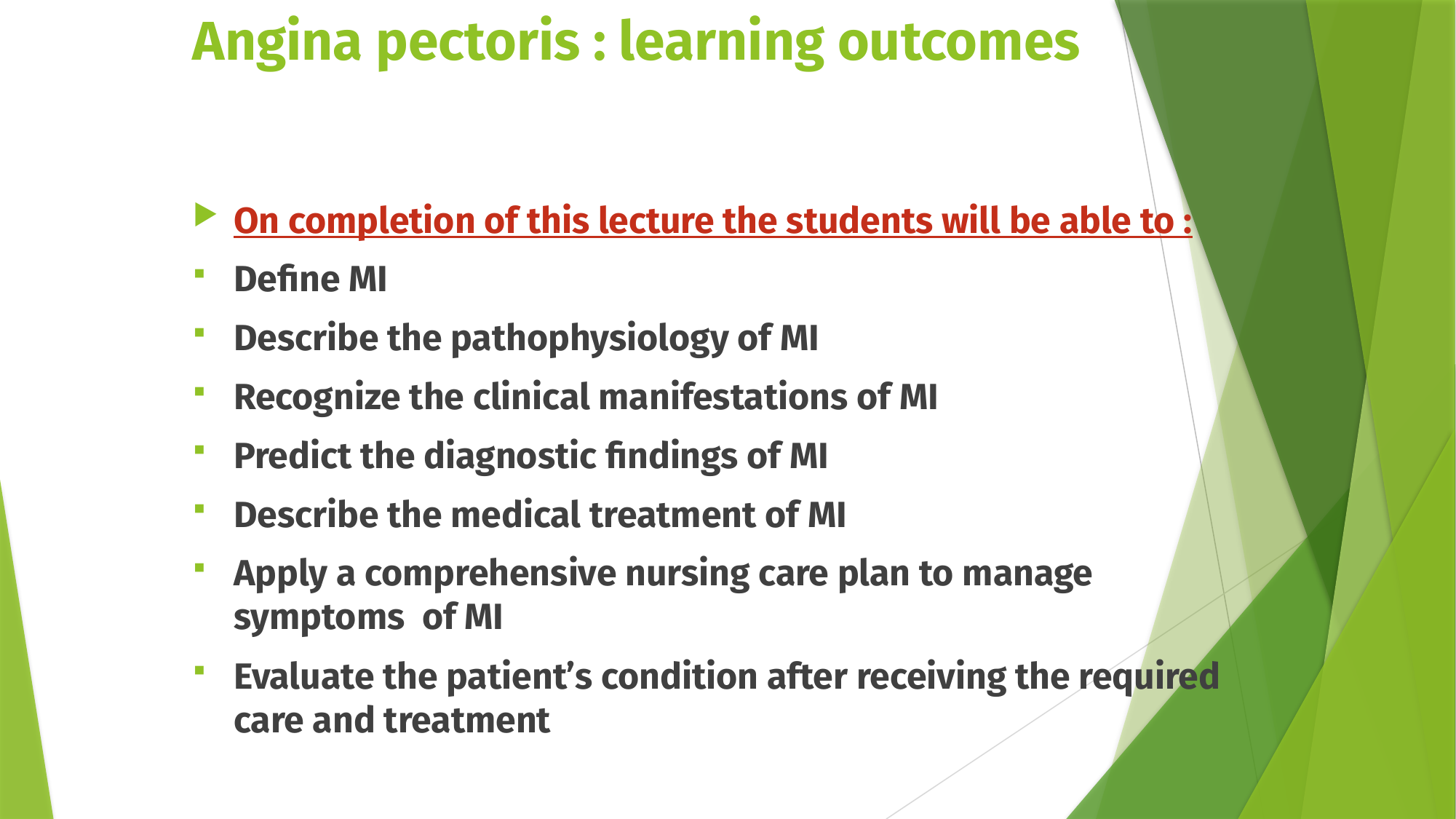

# Angina pectoris : learning outcomes
On completion of this lecture the students will be able to :
Define MI
Describe the pathophysiology of MI
Recognize the clinical manifestations of MI
Predict the diagnostic findings of MI
Describe the medical treatment of MI
Apply a comprehensive nursing care plan to manage  symptoms  of MI
Evaluate the patient’s condition after receiving the required care and treatment